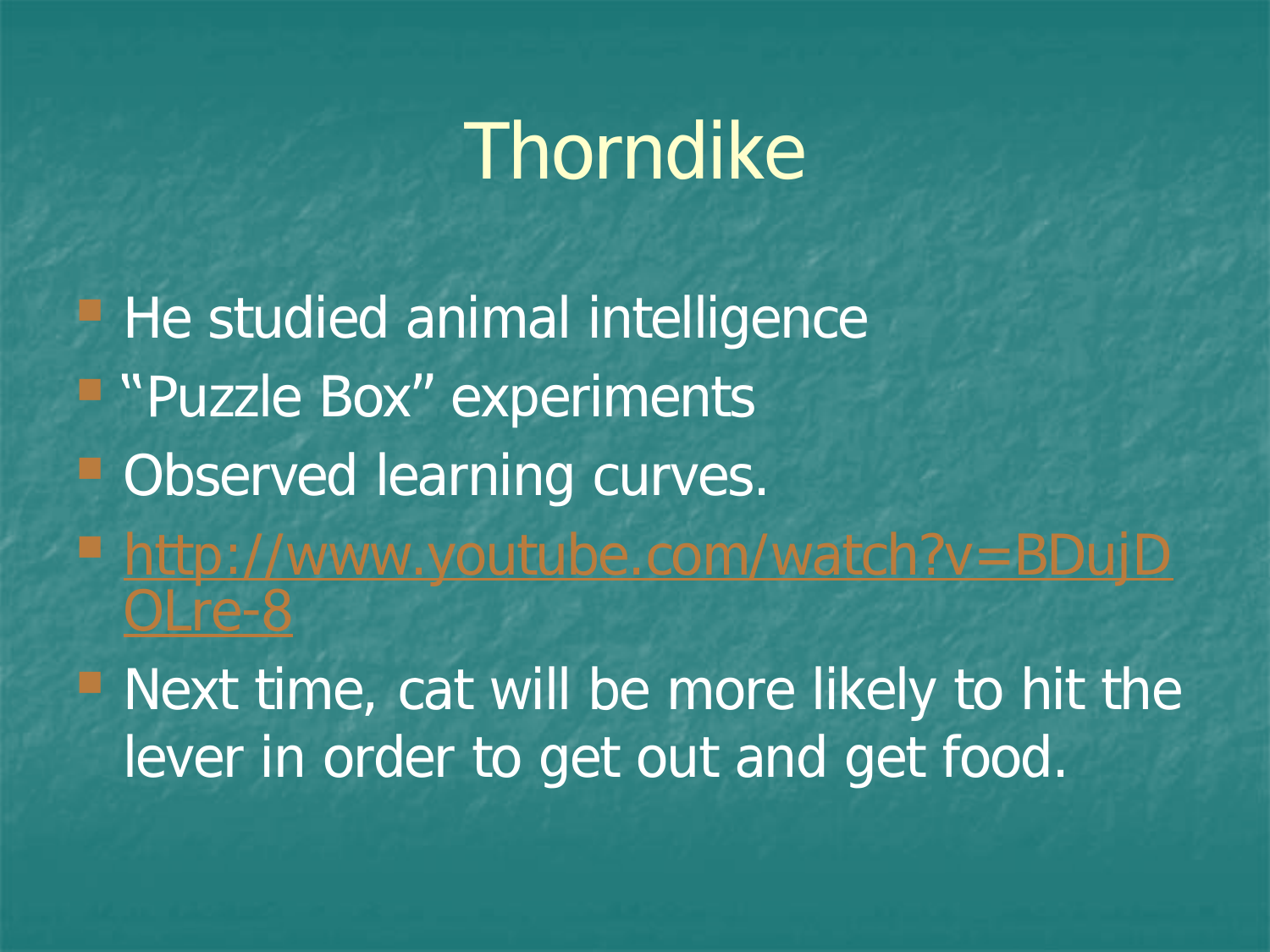

# Thorndike
He studied animal intelligence
“Puzzle Box” experiments
Observed learning curves.
http://www.youtube.com/watch?v=BDujDOLre-8
Next time, cat will be more likely to hit the lever in order to get out and get food.